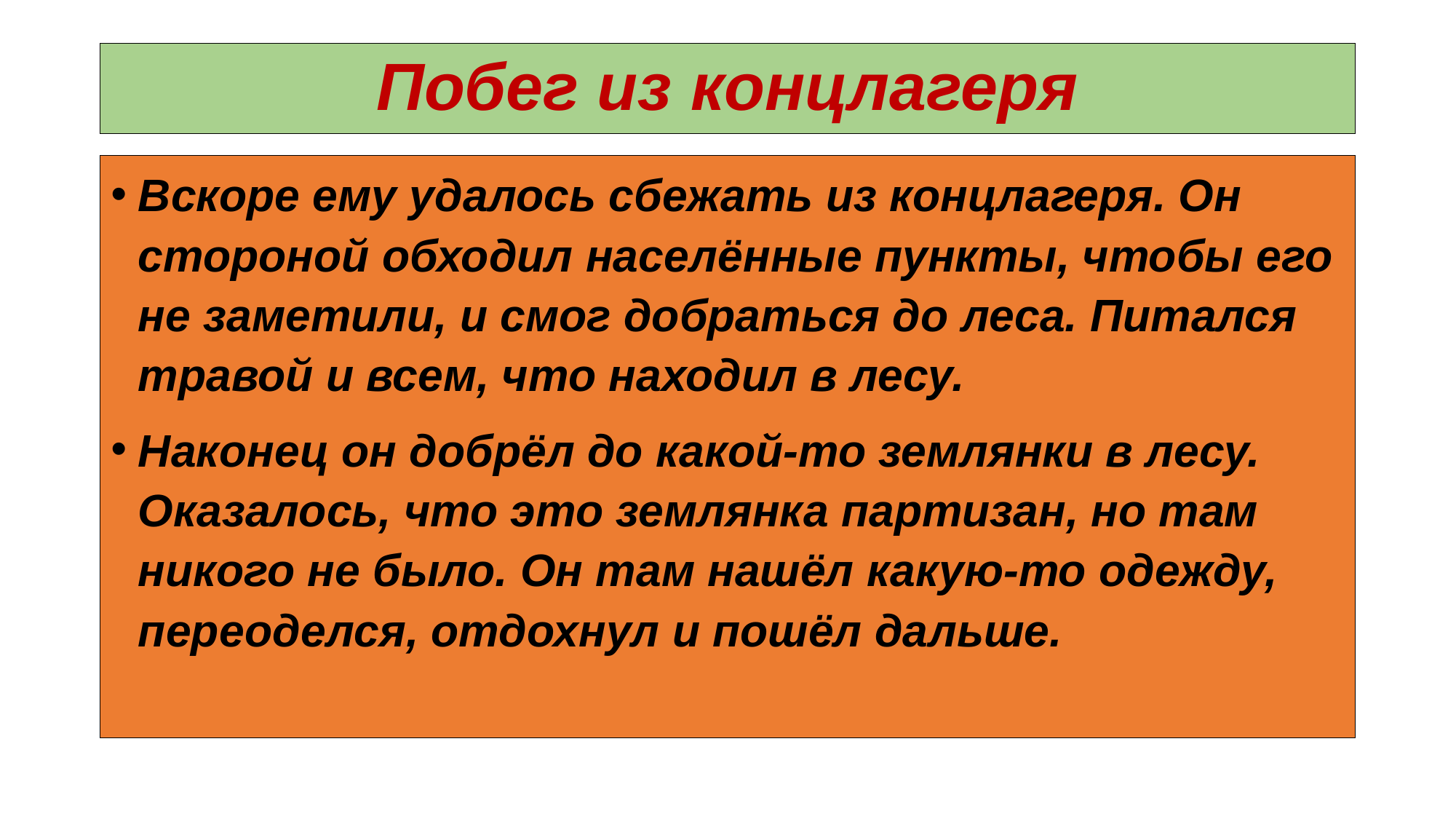

# Побег из концлагеря
Вскоре ему удалось сбежать из концлагеря. Он стороной обходил населённые пункты, чтобы его не заметили, и смог добраться до леса. Питался травой и всем, что находил в лесу.
Наконец он добрёл до какой-то землянки в лесу. Оказалось, что это землянка партизан, но там никого не было. Он там нашёл какую-то одежду, переоделся, отдохнул и пошёл дальше.